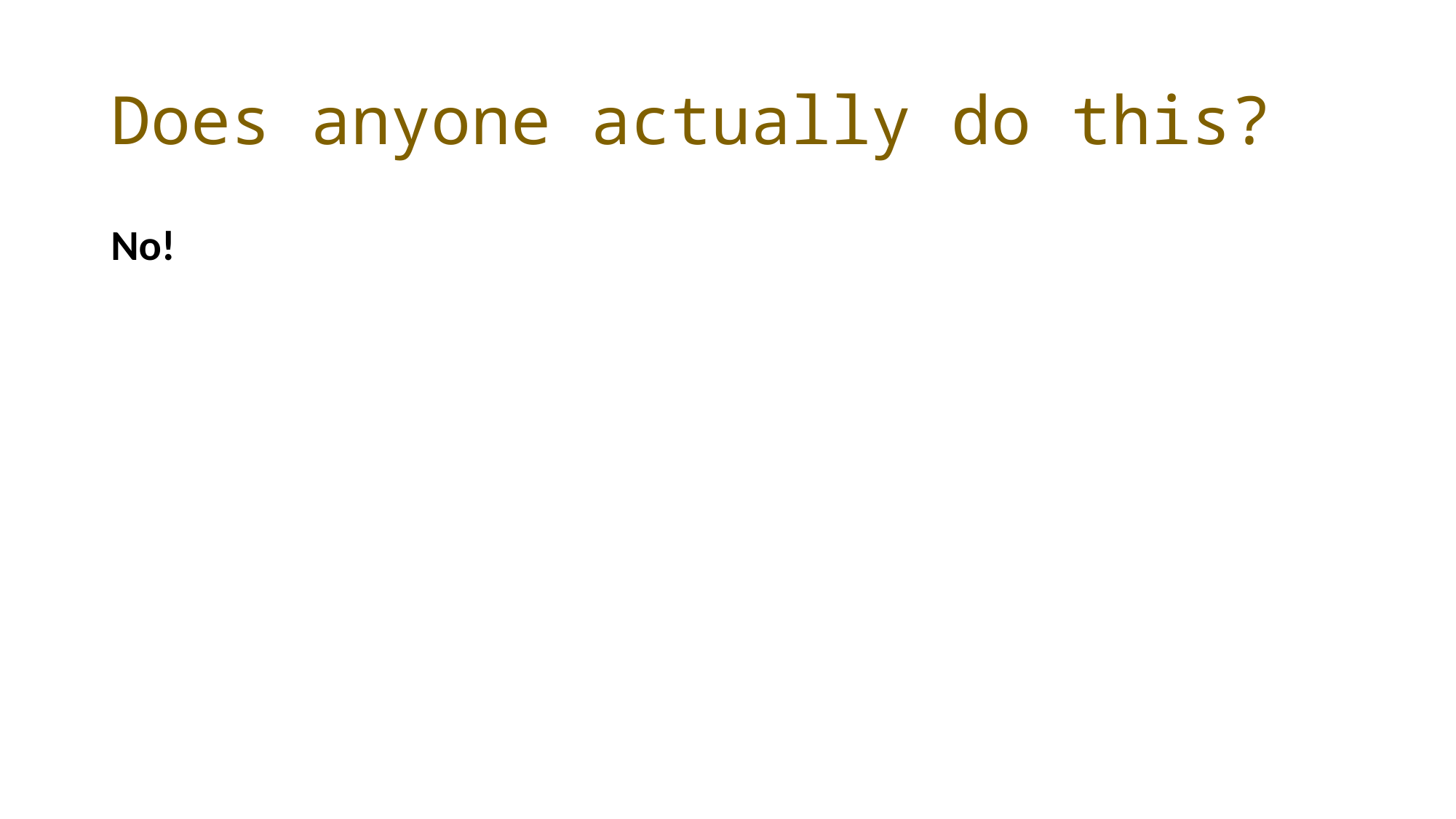

# Does anyone actually do this?
No!